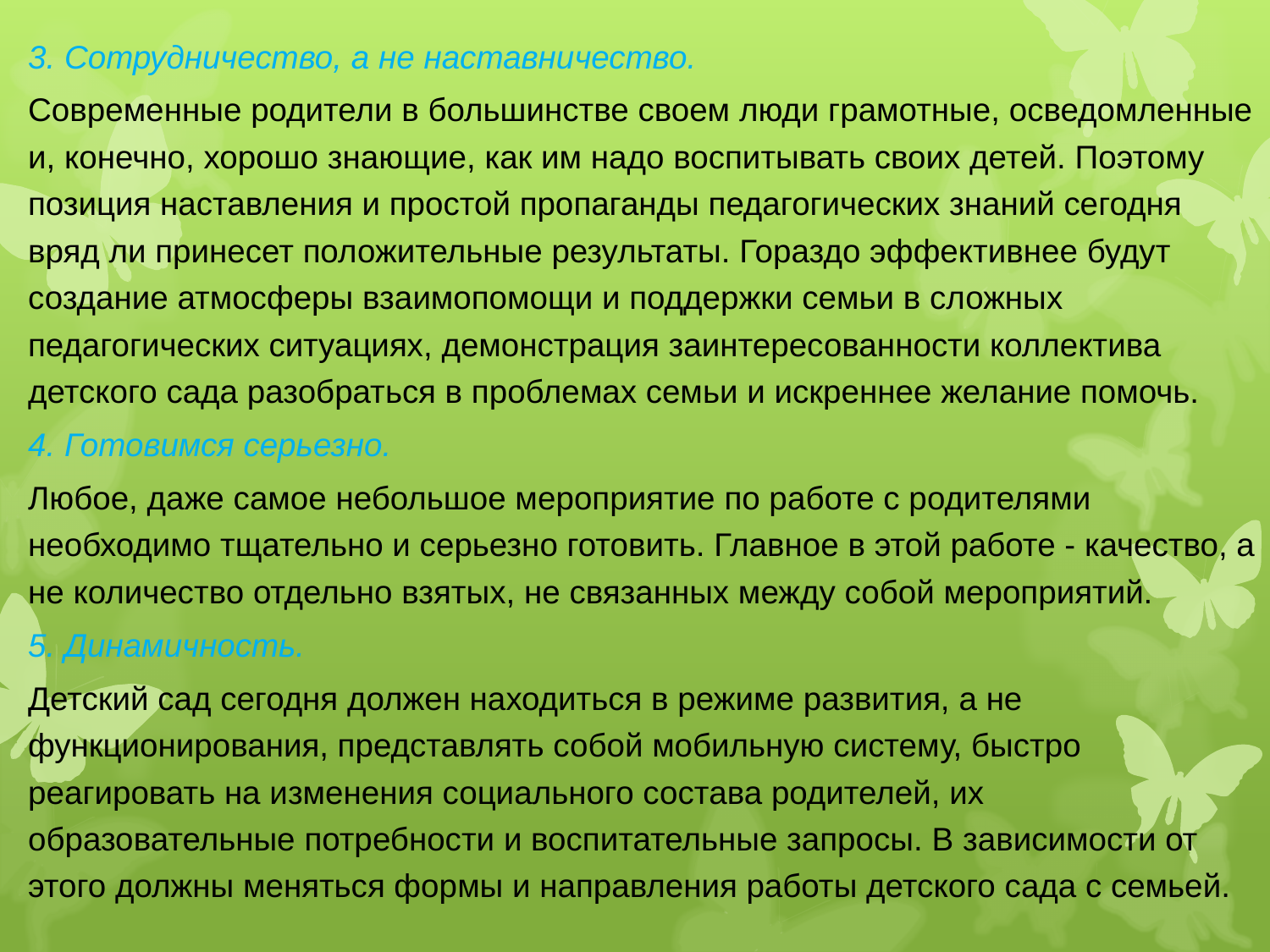

3. Сотрудничество, а не наставничество.
Современные родители в большинстве своем люди грамотные, осведомленные и, конечно, хорошо знающие, как им надо воспитывать своих детей. Поэтому позиция наставления и простой пропаганды педагогических знаний сегодня вряд ли принесет положительные результаты. Гораздо эффективнее будут создание атмосферы взаимопомощи и поддержки семьи в сложных педагогических ситуациях, демонстрация заинтересованности коллектива детского сада разобраться в проблемах семьи и искреннее желание помочь.
4. Готовимся серьезно.
Любое, даже самое небольшое мероприятие по работе с родителями необходимо тщательно и серьезно готовить. Главное в этой работе - качество, а не количество отдельно взятых, не связанных между собой мероприятий.
5. Динамичность.
Детский сад сегодня должен находиться в режиме развития, а не функционирования, представлять собой мобильную систему, быстро реагировать на изменения социального состава родителей, их образовательные потребности и воспитательные запросы. В зависимости от этого должны меняться формы и направления работы детского сада с семьей.